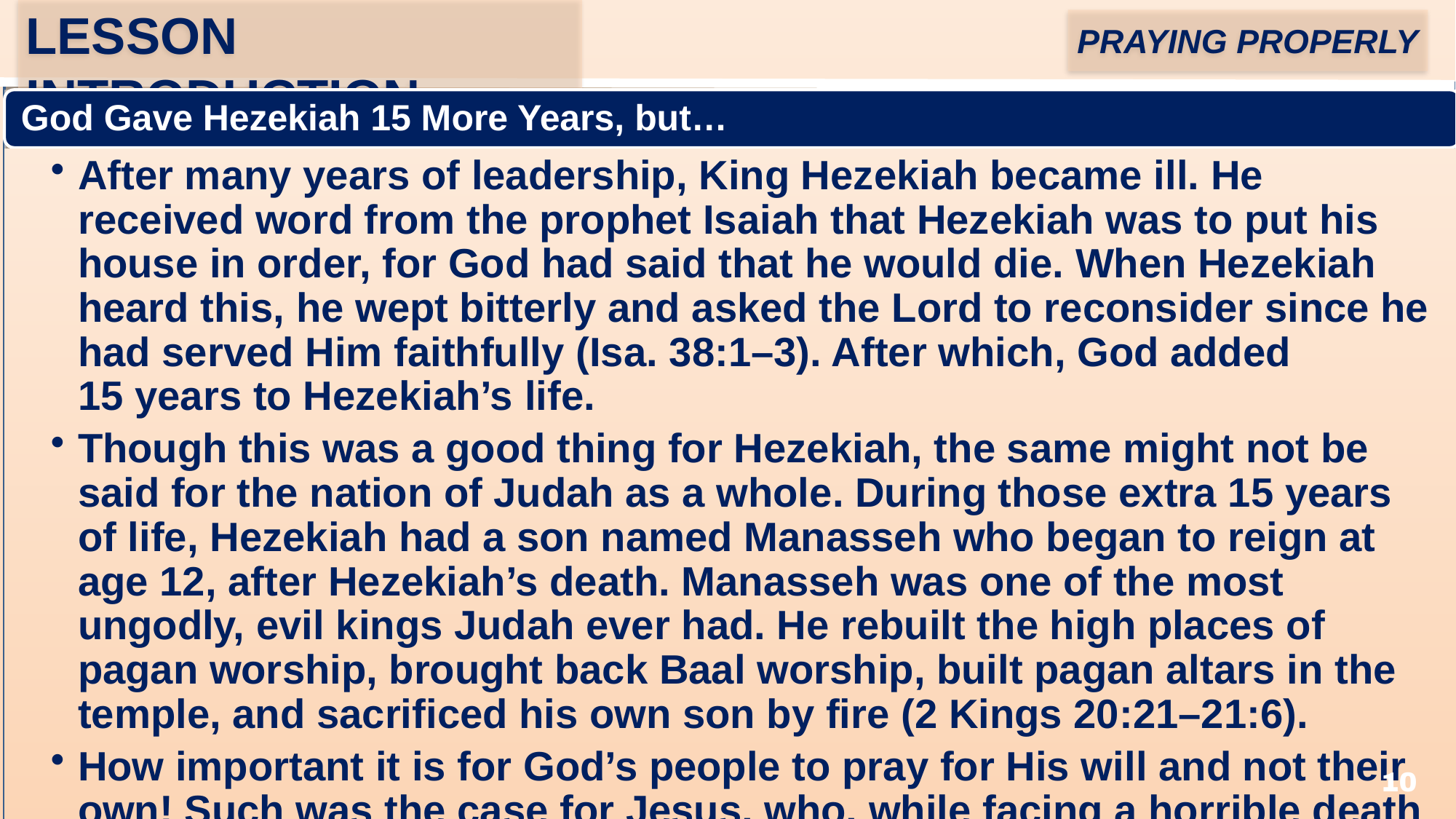

LESSON INTRODUCTION
Praying Properly

God Gave Hezekiah 15 More Years, but…
After many years of leadership, King Hezekiah became ill. He received word from the prophet Isaiah that Hezekiah was to put his house in order, for God had said that he would die. When Hezekiah heard this, he wept bitterly and asked the Lord to reconsider since he had served Him faithfully (Isa. 38:1–3). After which, God added 15 years to Hezekiah’s life.
Though this was a good thing for Hezekiah, the same might not be said for the nation of Judah as a whole. During those extra 15 years of life, Hezekiah had a son named Manasseh who began to reign at age 12, after Hezekiah’s death. Manasseh was one of the most ungodly, evil kings Judah ever had. He rebuilt the high places of pagan worship, brought back Baal worship, built pagan altars in the temple, and sacrificed his own son by fire (2 Kings 20:21–21:6).
How important it is for God’s people to pray for His will and not their own! Such was the case for Jesus, who, while facing a horrible death on a cross, still prayed “not my will, but yours be done” (Luke 22:42)

10